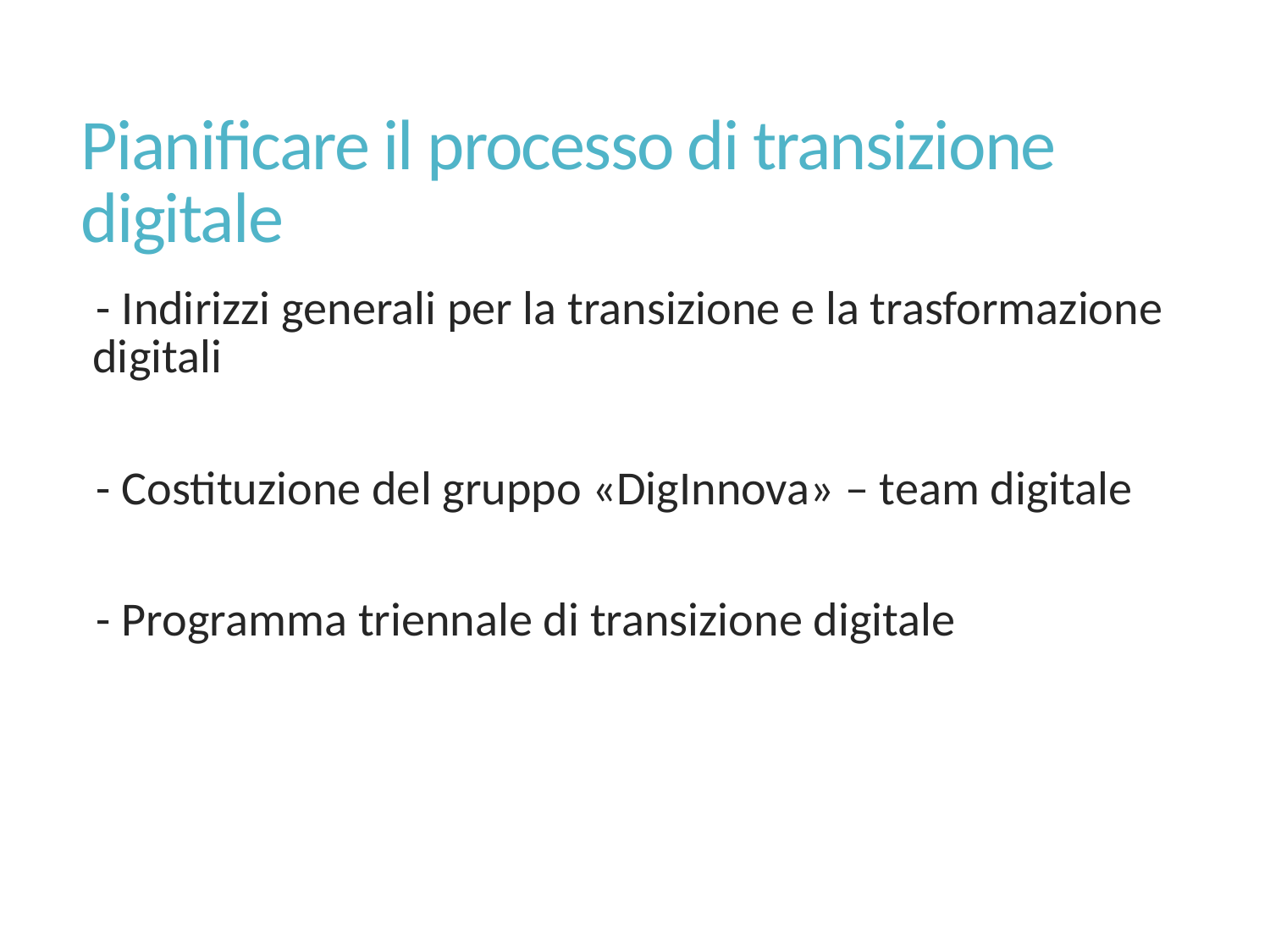

# Pianificare il processo di transizione digitale
- Indirizzi generali per la transizione e la trasformazione digitali

- Costituzione del gruppo «DigInnova» – team digitale

- Programma triennale di transizione digitale